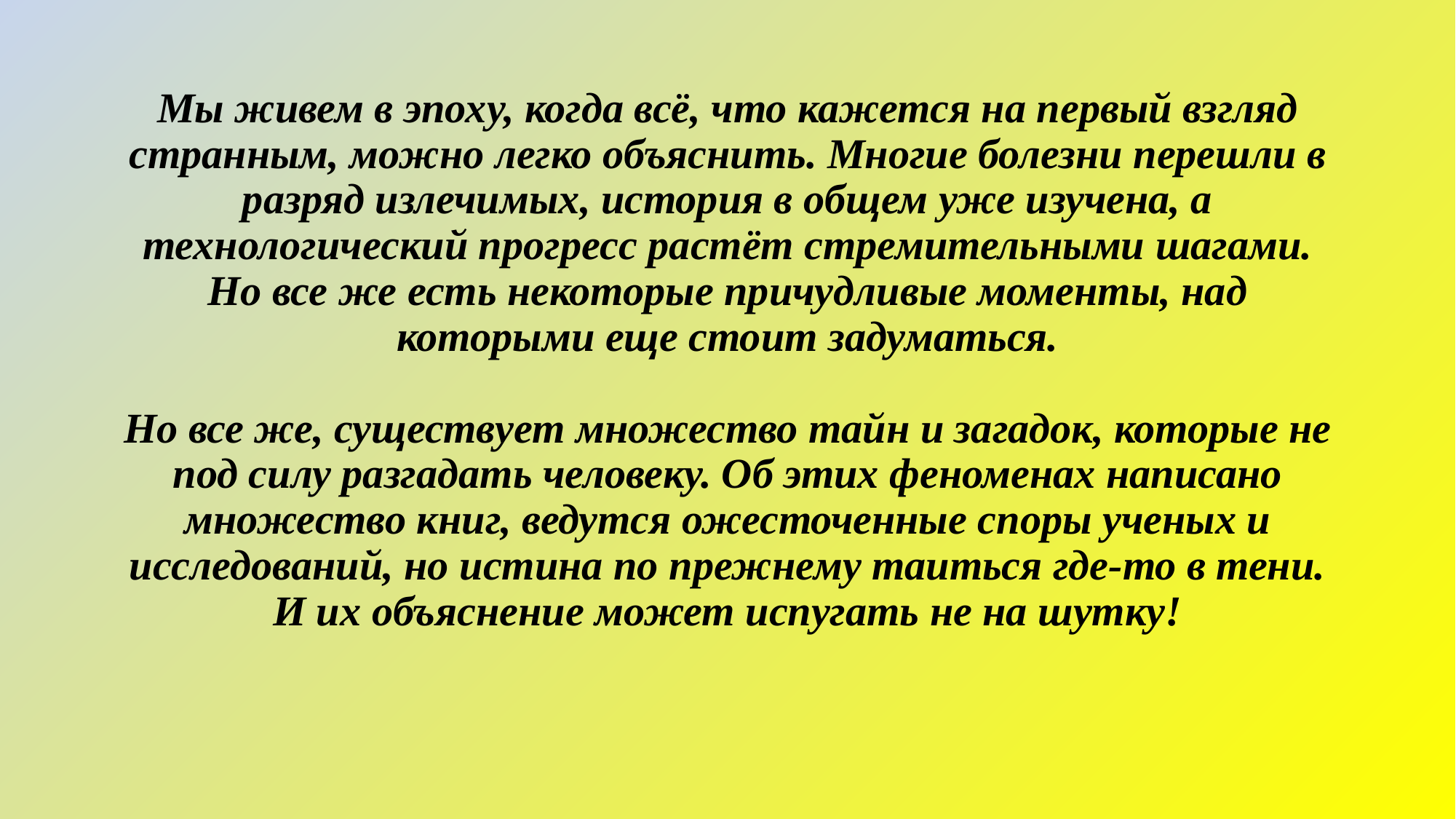

# Мы живем в эпоху, когда всё, что кажется на первый взгляд странным, можно легко объяснить. Многие болезни перешли в разряд излечимых, история в общем уже изучена, а технологический прогресс растёт стремительными шагами. Но все же есть некоторые причудливые моменты, над которыми еще стоит задуматься. Но все же, существует множество тайн и загадок, которые не под силу разгадать человеку. Об этих феноменах написано множество книг, ведутся ожесточенные споры ученых и исследований, но истина по прежнему таиться где-то в тени. И их объяснение может испугать не на шутку!